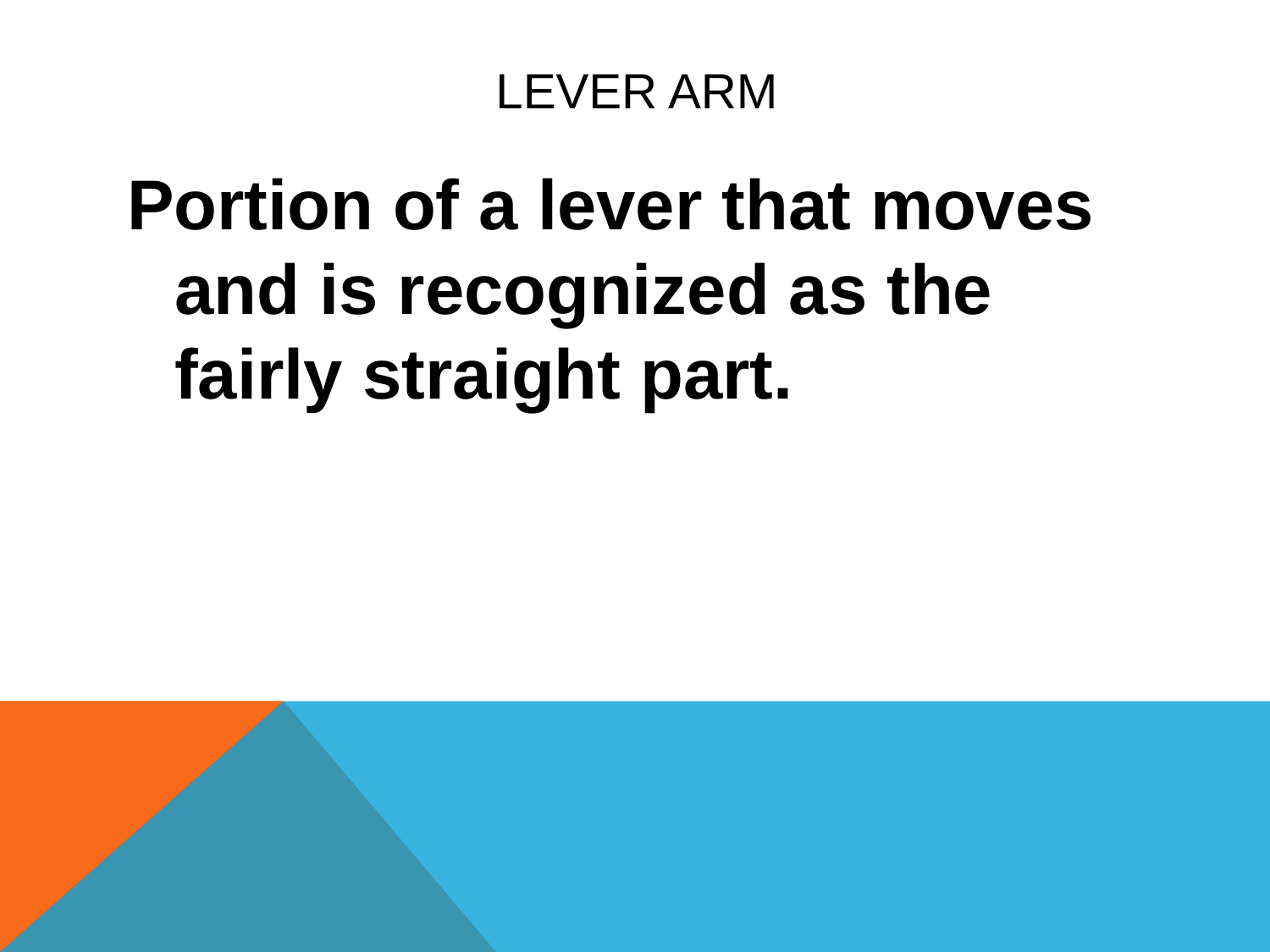

# Lever Arm
Portion of a lever that moves and is recognized as the fairly straight part.